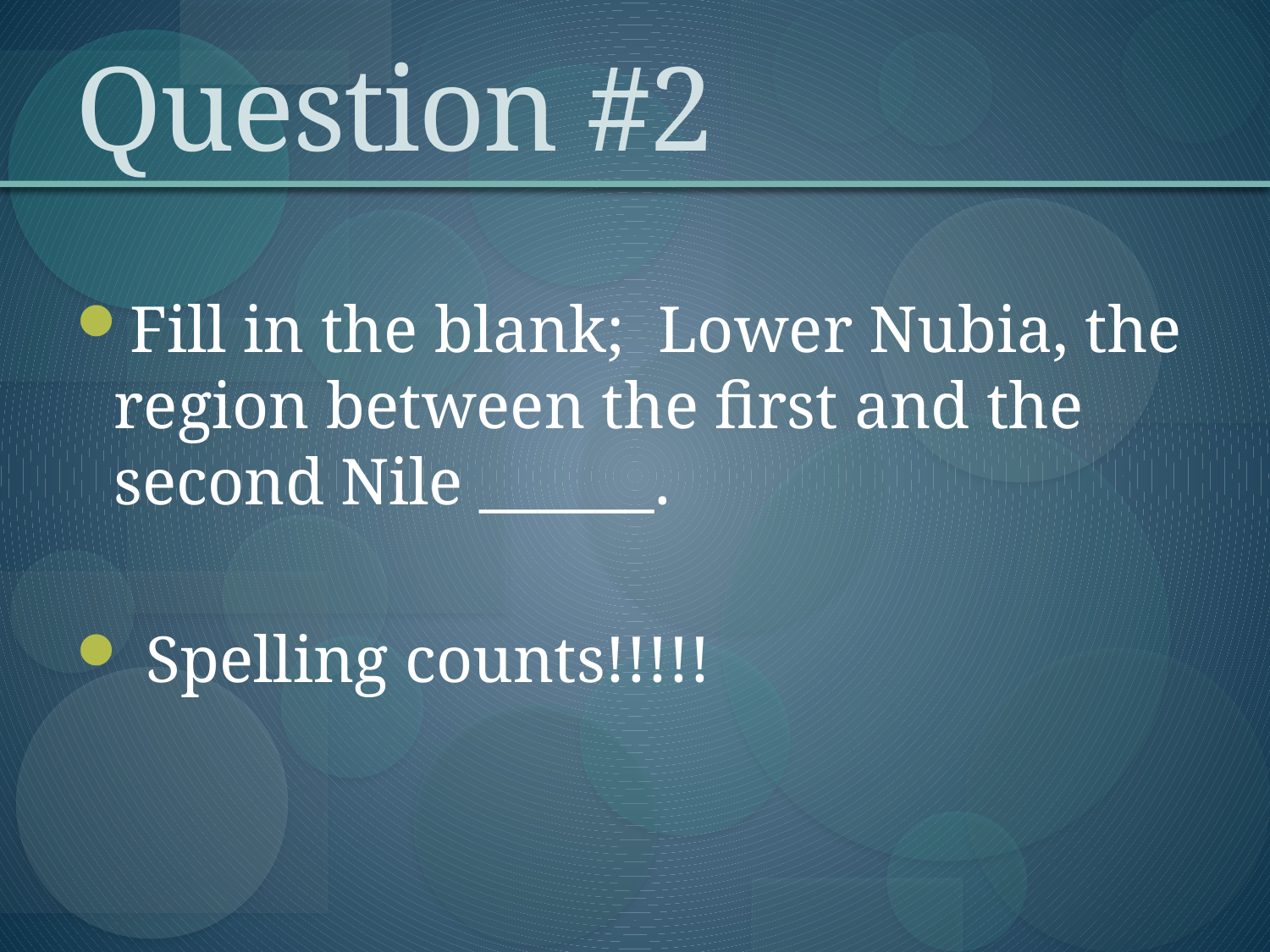

# Question #2

Fill in the blank;  Lower Nubia, the region between the first and the second Nile ______.

 Spelling counts!!!!!